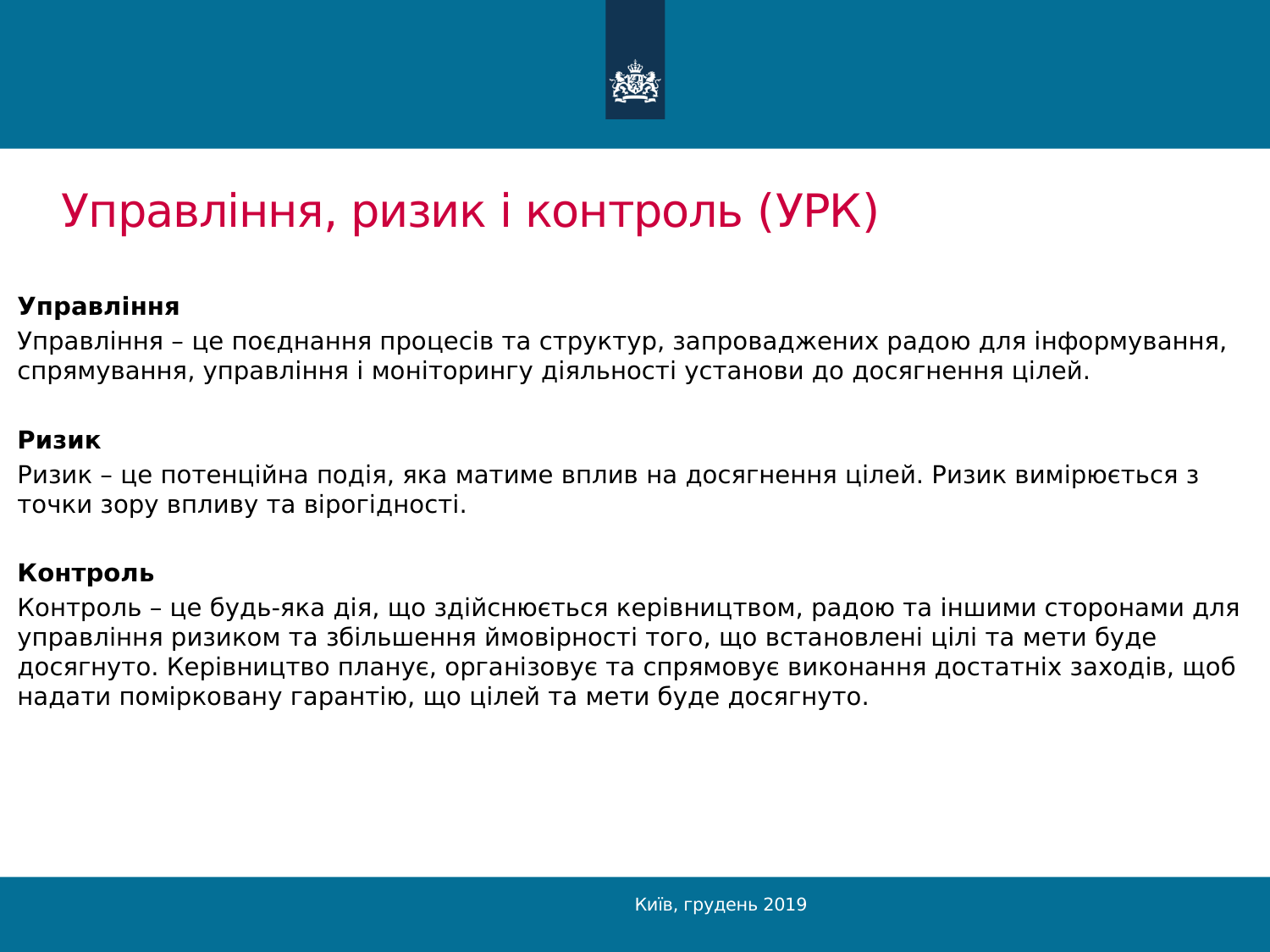

# Управління, ризик і контроль (УРК)

Управління
Управління – це поєднання процесів та структур, запроваджених радою для інформування, спрямування, управління і моніторингу діяльності установи до досягнення цілей.

Ризик
Ризик – це потенційна подія, яка матиме вплив на досягнення цілей. Ризик вимірюється з точки зору впливу та вірогідності.

Контроль
Контроль – це будь-яка дія, що здійснюється керівництвом, радою та іншими сторонами для управління ризиком та збільшення ймовірності того, що встановлені цілі та мети буде досягнуто. Керівництво планує, організовує та спрямовує виконання достатніх заходів, щоб надати помірковану гарантію, що цілей та мети буде досягнуто.

Київ, грудень 2019